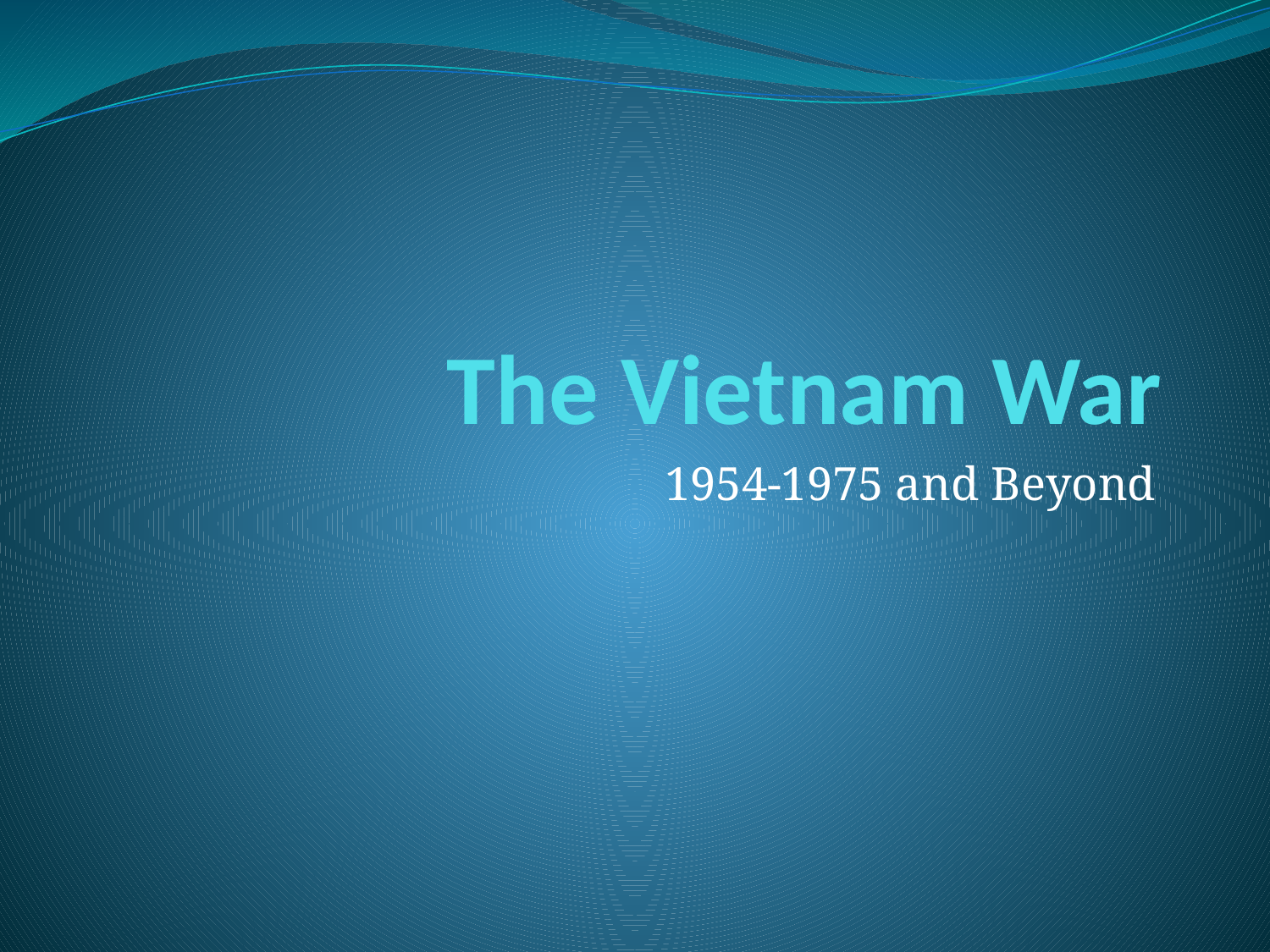

# The Vietnam War
1954-1975 and Beyond